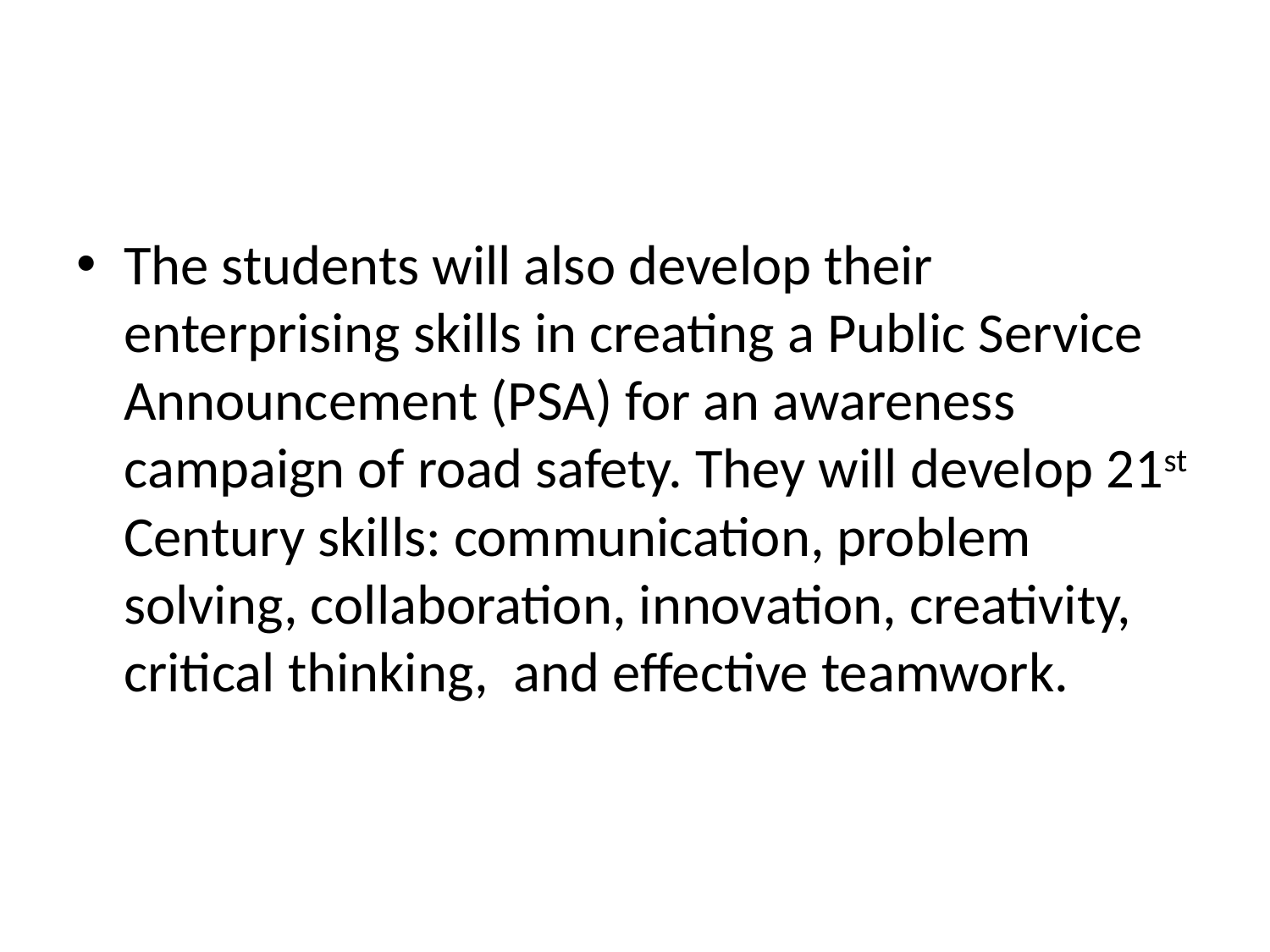

#
The students will also develop their enterprising skills in creating a Public Service Announcement (PSA) for an awareness campaign of road safety. They will develop 21st Century skills: communication, problem solving, collaboration, innovation, creativity, critical thinking,  and effective teamwork.